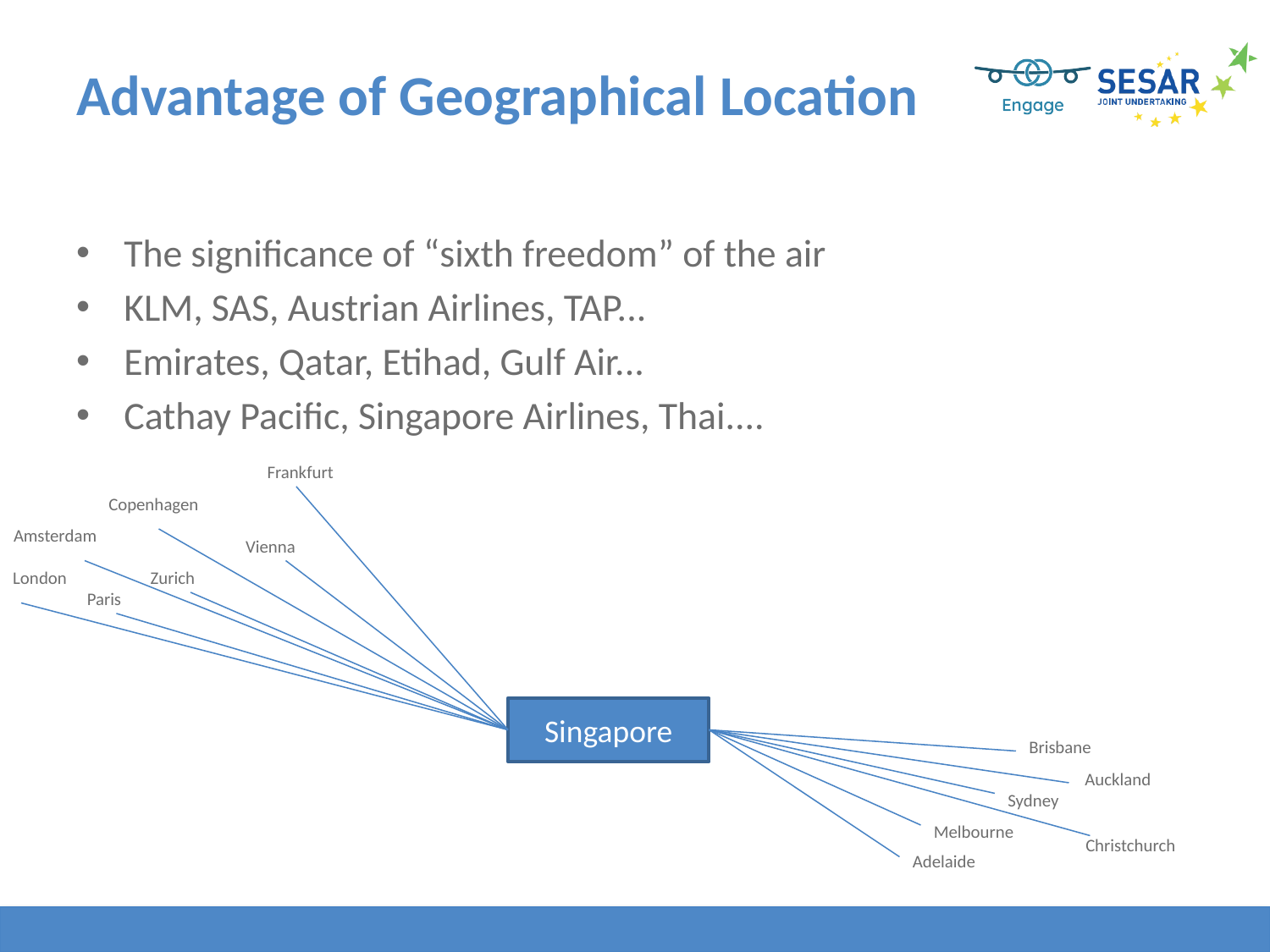

# Advantage of Geographical Location
The significance of “sixth freedom” of the air
KLM, SAS, Austrian Airlines, TAP...
Emirates, Qatar, Etihad, Gulf Air...
Cathay Pacific, Singapore Airlines, Thai....

Frankfurt
Copenhagen
Amsterdam
Vienna
London
Zurich
Paris
Singapore
Brisbane
Auckland
Sydney
29
Melbourne
Christchurch
Adelaide